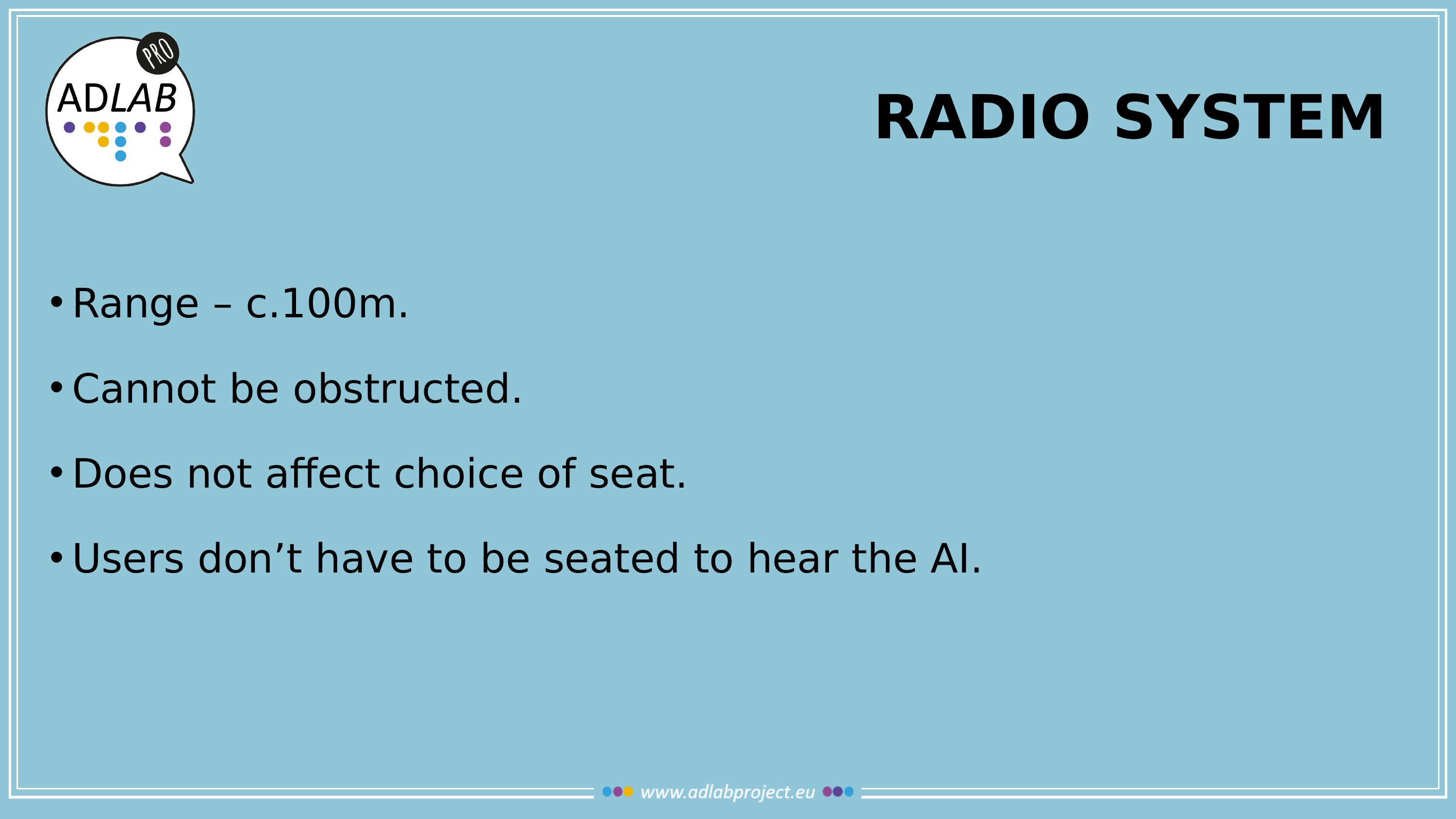

# Radio system
Range – c.100m.
Cannot be obstructed.
Does not affect choice of seat.
Users don’t have to be seated to hear the AI.